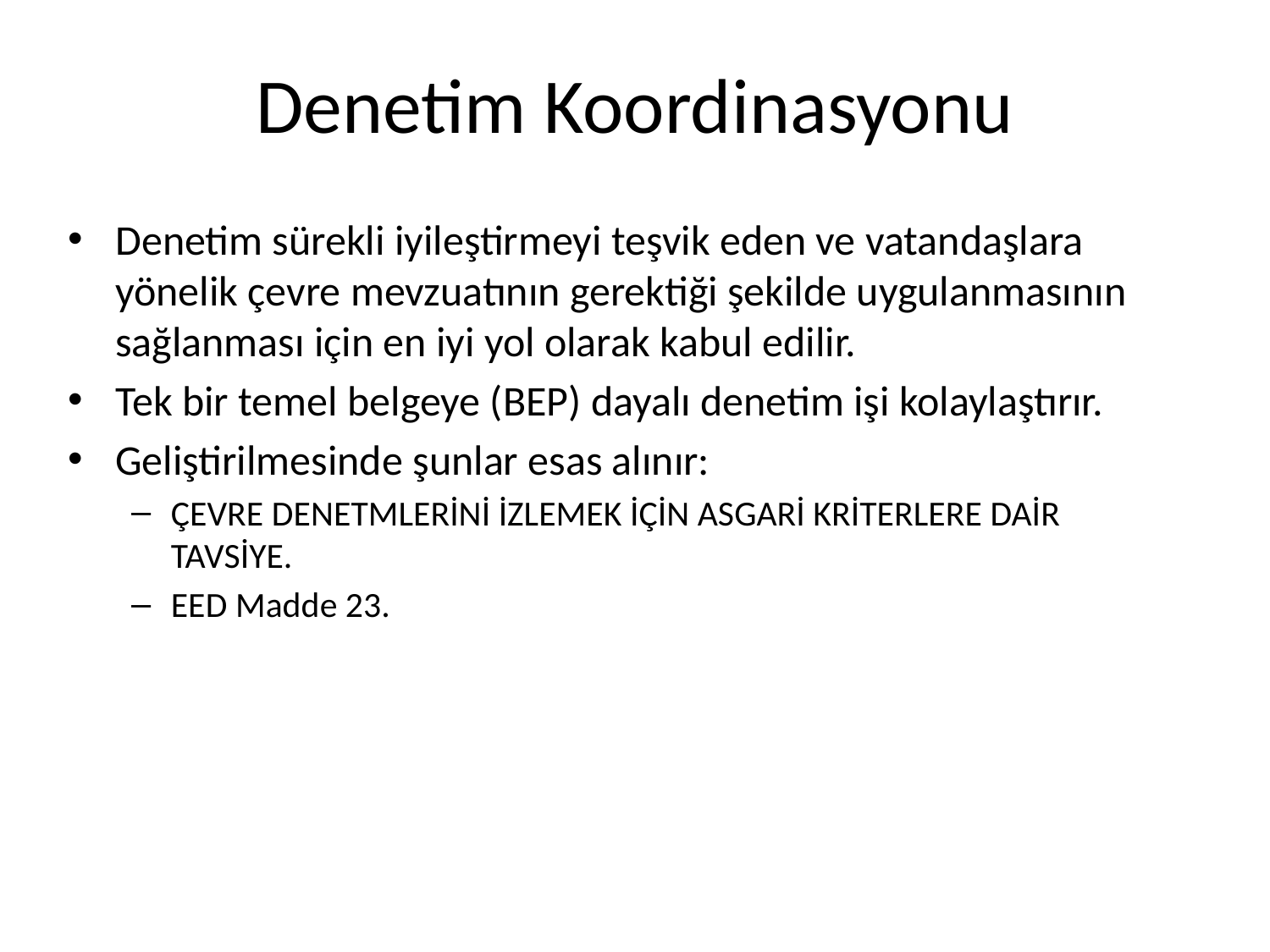

# Denetim Koordinasyonu
Denetim sürekli iyileştirmeyi teşvik eden ve vatandaşlara yönelik çevre mevzuatının gerektiği şekilde uygulanmasının sağlanması için en iyi yol olarak kabul edilir.
Tek bir temel belgeye (BEP) dayalı denetim işi kolaylaştırır.
Geliştirilmesinde şunlar esas alınır:
ÇEVRE DENETMLERİNİ İZLEMEK İÇİN ASGARİ KRİTERLERE DAİR TAVSİYE.
EED Madde 23.